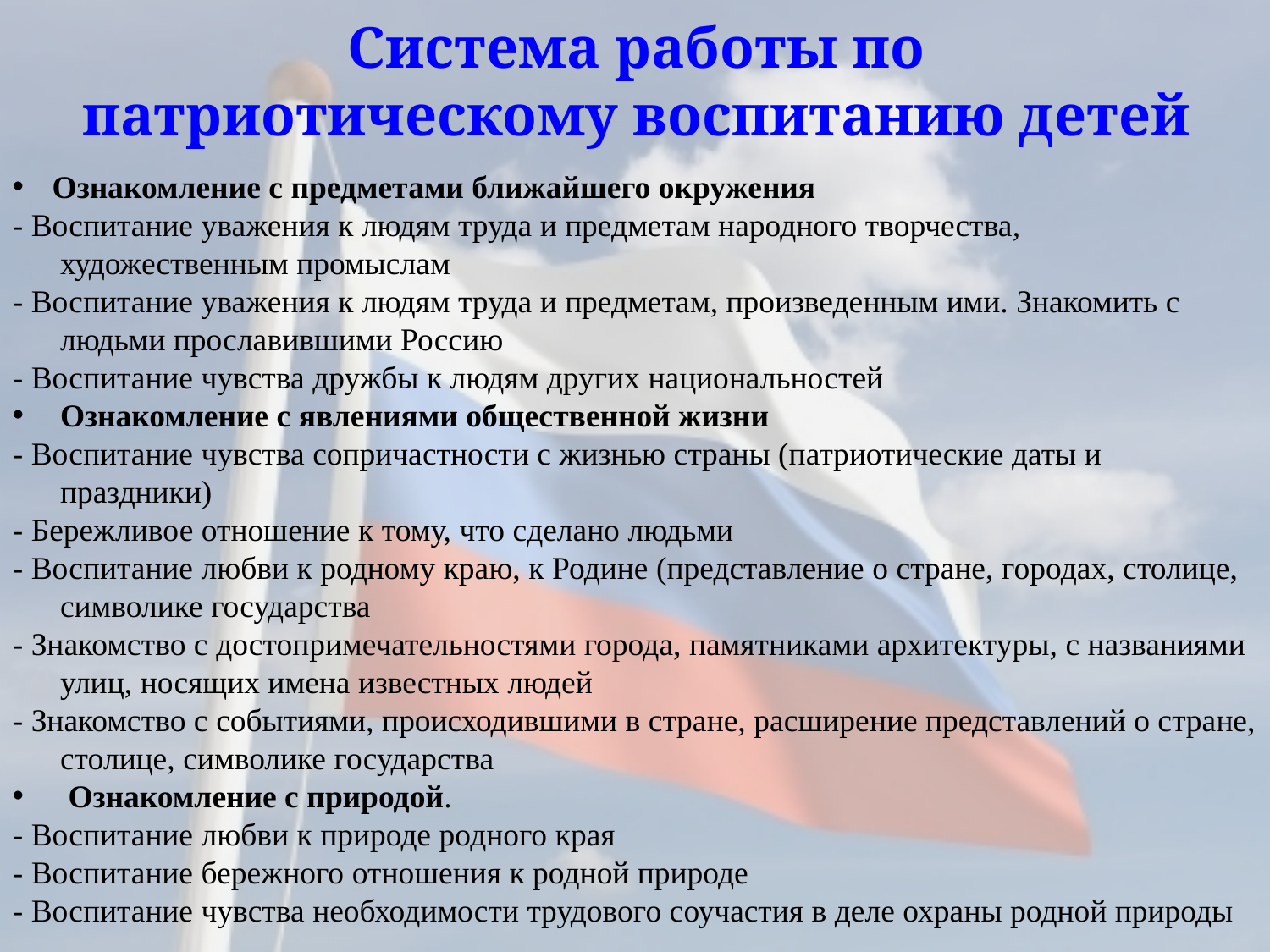

# Система работы по патриотическому воспитанию детей
Ознакомление с предметами ближайшего окружения
- Воспитание уважения к людям труда и предметам народного творчества, художественным промыслам
- Воспитание уважения к людям труда и предметам, произведенным ими. Знакомить с людьми прославившими Россию
- Воспитание чувства дружбы к людям других национальностей
 Ознакомление с явлениями общественной жизни
- Воспитание чувства сопричастности с жизнью страны (патриотические даты и праздники)
- Бережливое отношение к тому, что сделано людьми
- Воспитание любви к родному краю, к Родине (представление о стране, городах, столице, символике государства
- Знакомство с достопримечательностями города, памятниками архитектуры, с названиями улиц, носящих имена известных людей
- Знакомство с событиями, происходившими в стране, расширение представлений о стране, столице, символике государства
  Ознакомление с природой.
- Воспитание любви к природе родного края
- Воспитание бережного отношения к родной природе
- Воспитание чувства необходимости трудового соучастия в деле охраны родной природы